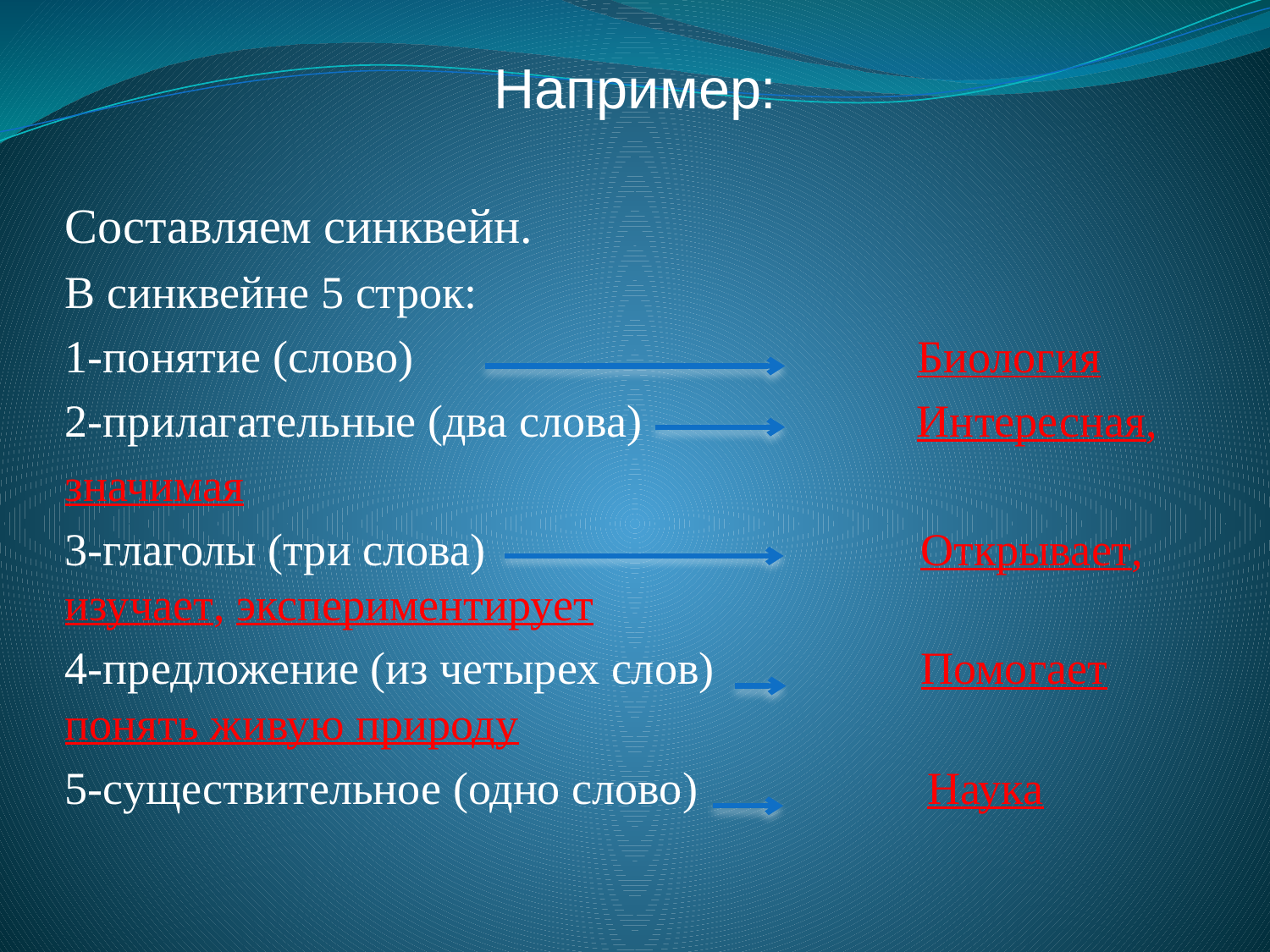

Например:

Составляем синквейн.
В синквейне 5 строк:
1-понятие (слово)                                            Биология
2-прилагательные (два слова)                        Интересная,
значимая
3-глаголы (три слова)                                      Открывает,  изучает, экспериментирует
4-предложение (из четырех слов)                  Помогает понять живую природу
5-существительное (одно слово)                    Наука